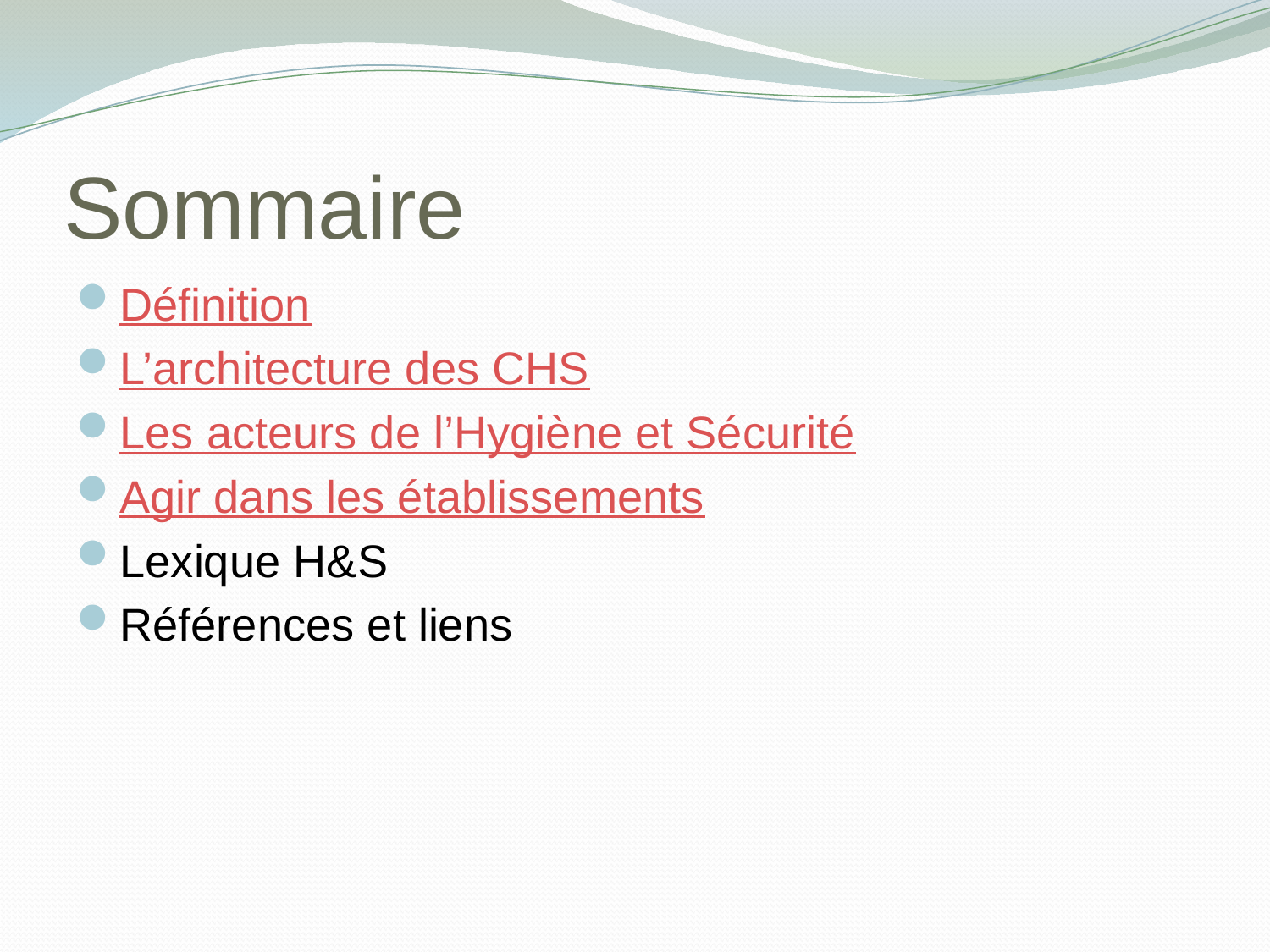

# Sommaire
Définition
L’architecture des CHS
Les acteurs de l’Hygiène et Sécurité
Agir dans les établissements
Lexique H&S
Références et liens